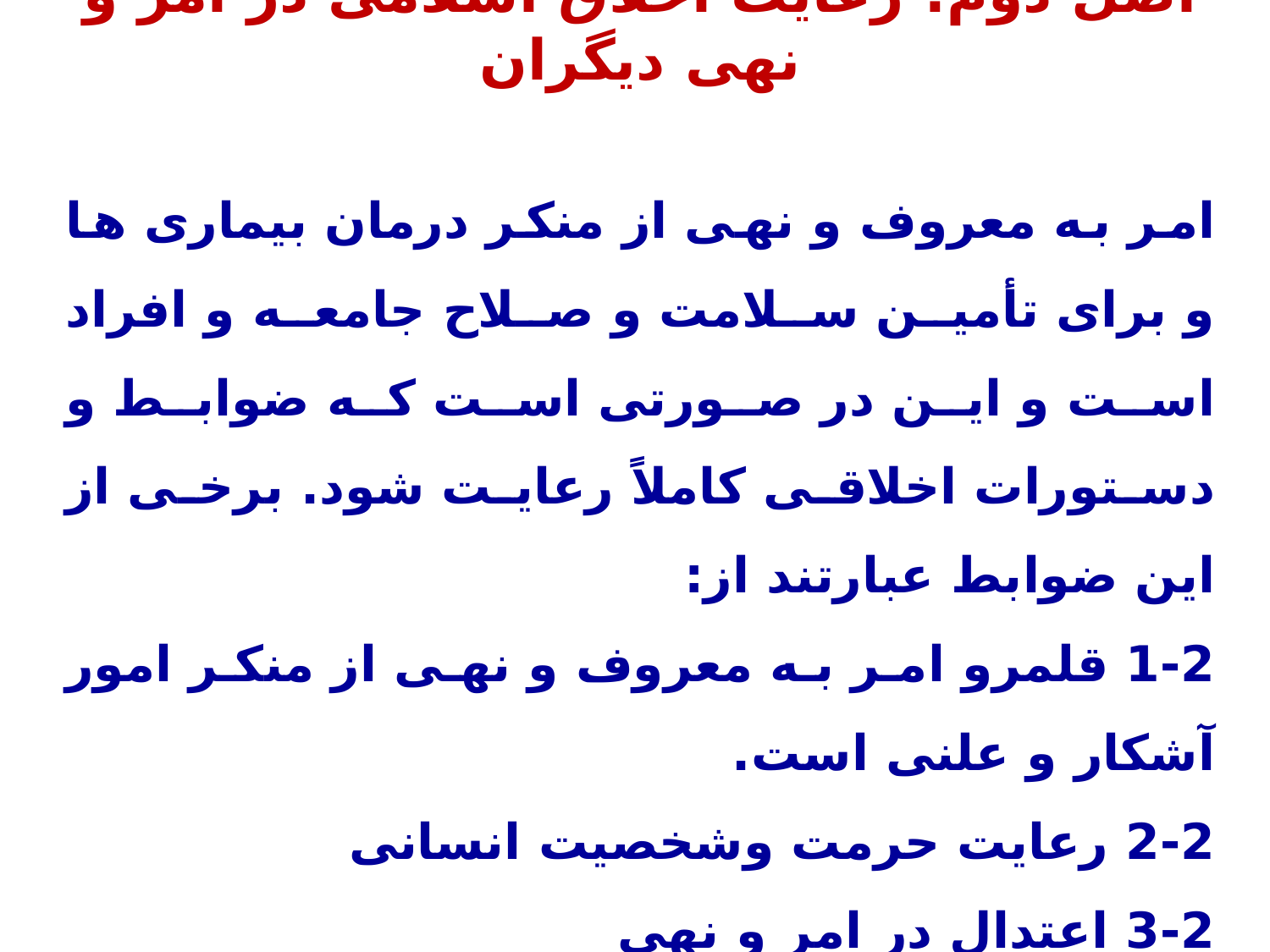

اصل دوم: رعایت اخلاق اسلامی در امر و نهی دیگران

امر به معروف و نهی از منکر درمان بیماری ها و برای تأمین سلامت و صلاح جامعه و افراد است و این در صورتی است که ضوابط و دستورات اخلاقی کاملاً رعایت شود. برخی از این ضوابط عبارتند از:
1-2 قلمرو امر به معروف و نهی از منکر امور آشکار و علنی است.
2-2 رعایت حرمت وشخصیت انسانی
3-2 اعتدال در امر و نهی
4-2 تقدم دادن جذب بر دفع و مدارا بر طرد؛